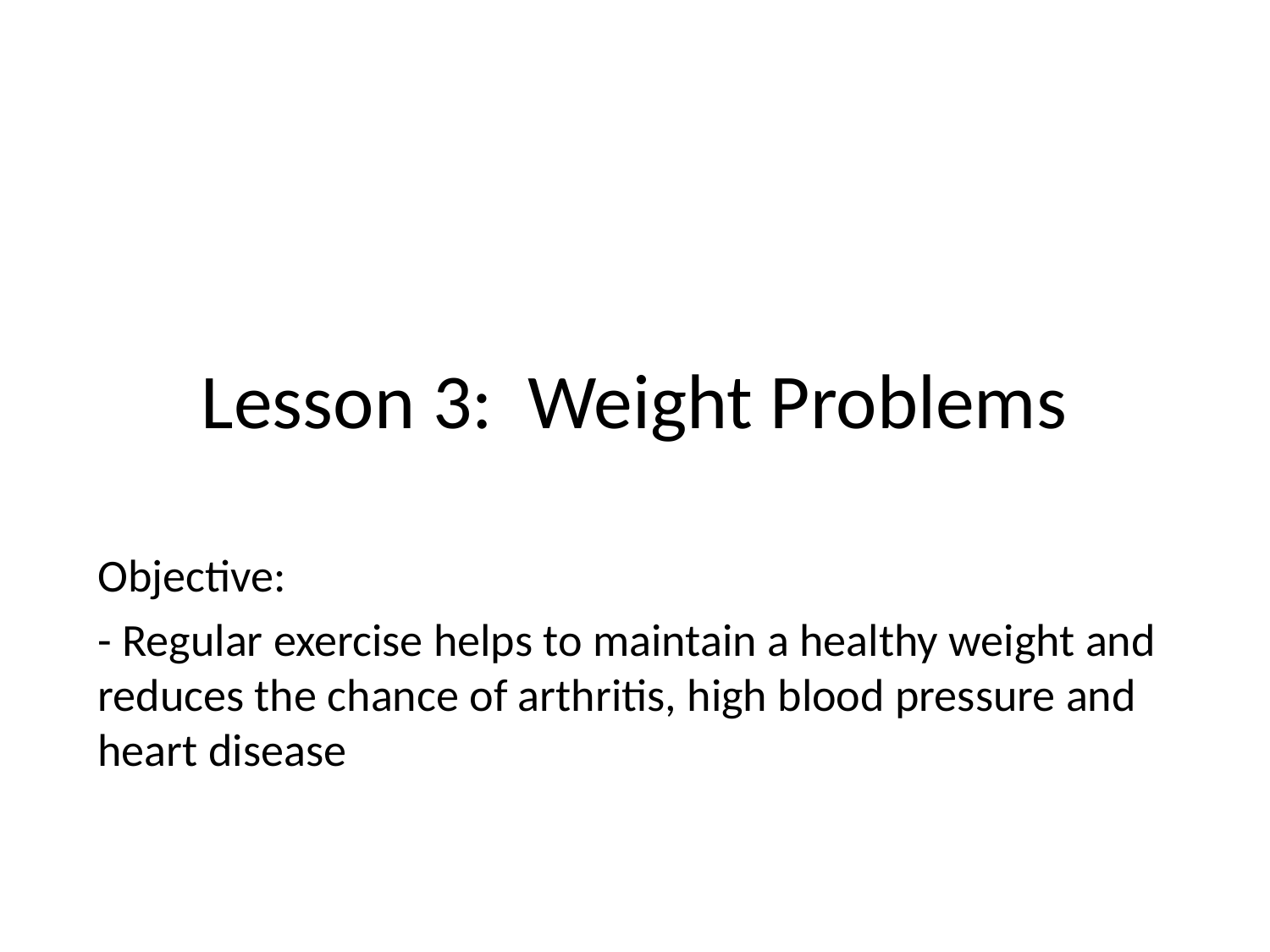

# Lesson 3:  Weight Problems
Objective:
- Regular exercise helps to maintain a healthy weight and reduces the chance of arthritis, high blood pressure and  heart disease